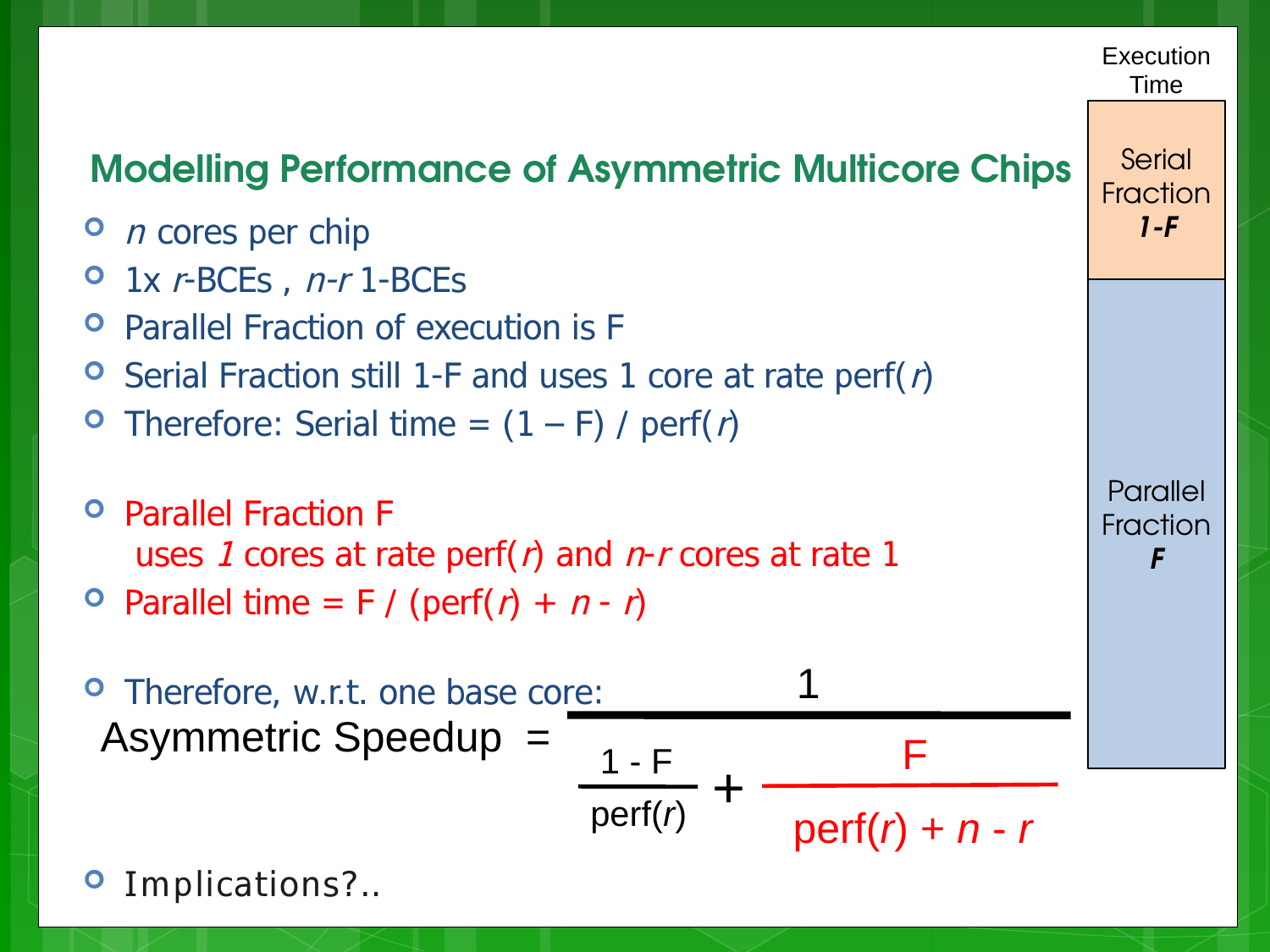

Execution Time
# Modelling Performance of Asymmetric Multicore Chips
Serial Fraction
1-F
n cores per chip
1x r-BCEs , n-r 1-BCEs
Parallel Fraction of execution is F
Serial Fraction still 1-F and uses 1 core at rate perf(r)
Therefore: Serial time = (1 – F) / perf(r)

Parallel Fraction F
 uses 1 cores at rate perf(r) and n-r cores at rate 1
Parallel time = F / (perf(r) + n - r)

Therefore, w.r.t. one base core:

Implications?..
Parallel
Fraction F
1
Asymmetric Speedup  =

F
1 - F
+
perf(r)

perf(r) + n - r